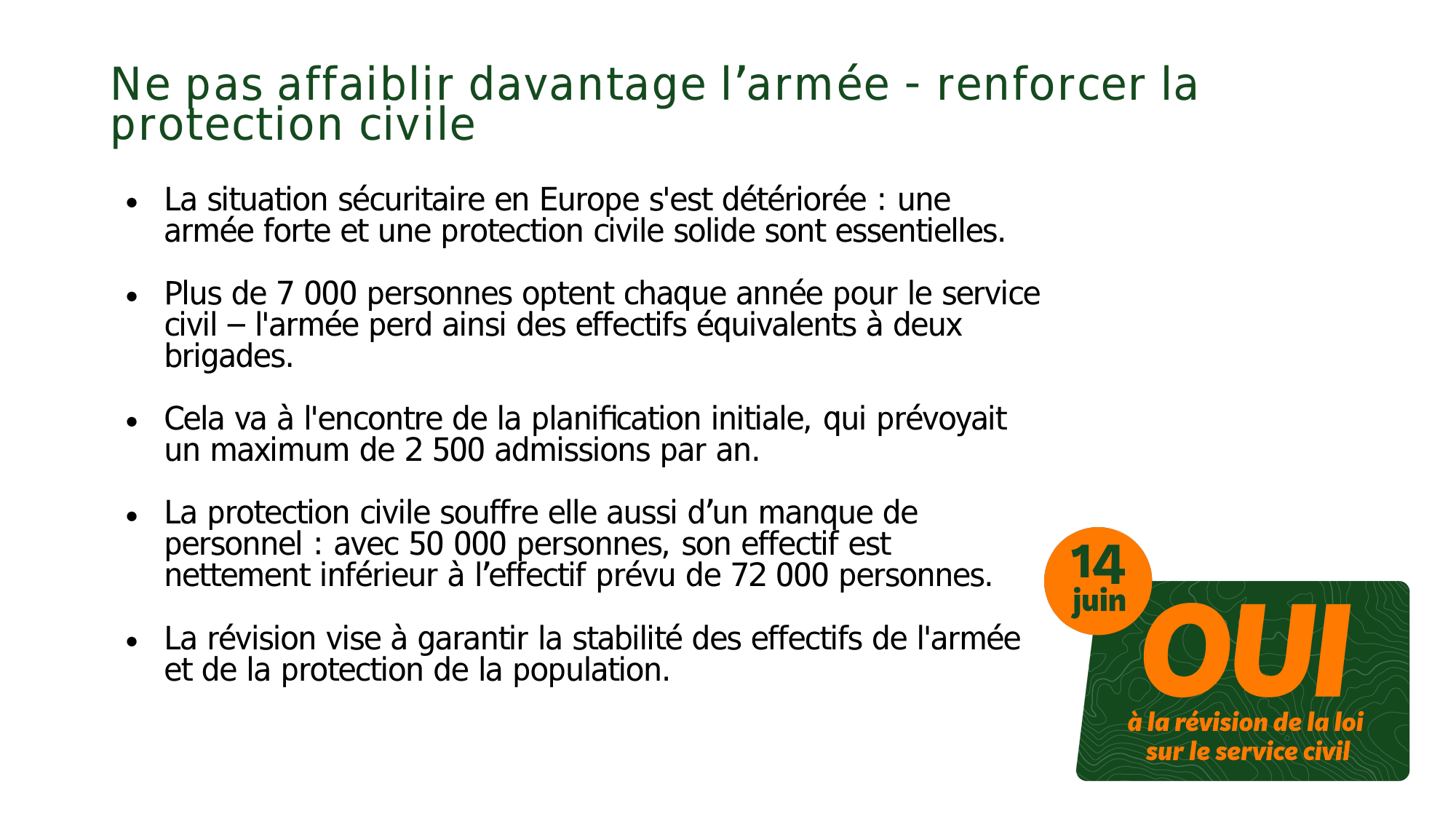

# Ne pas affaiblir davantage l’armée - renforcer la protection civile
La situation sécuritaire en Europe s'est détériorée : une armée forte et une protection civile solide sont essentielles.
Plus de 7 000 personnes optent chaque année pour le service civil – l'armée perd ainsi des effectifs équivalents à deux brigades.
Cela va à l'encontre de la planification initiale, qui prévoyait un maximum de 2 500 admissions par an.
La protection civile souffre elle aussi d’un manque de personnel : avec 50 000 personnes, son effectif est nettement inférieur à l’effectif prévu de 72 000 personnes.
La révision vise à garantir la stabilité des effectifs de l'armée et de la protection de la population.